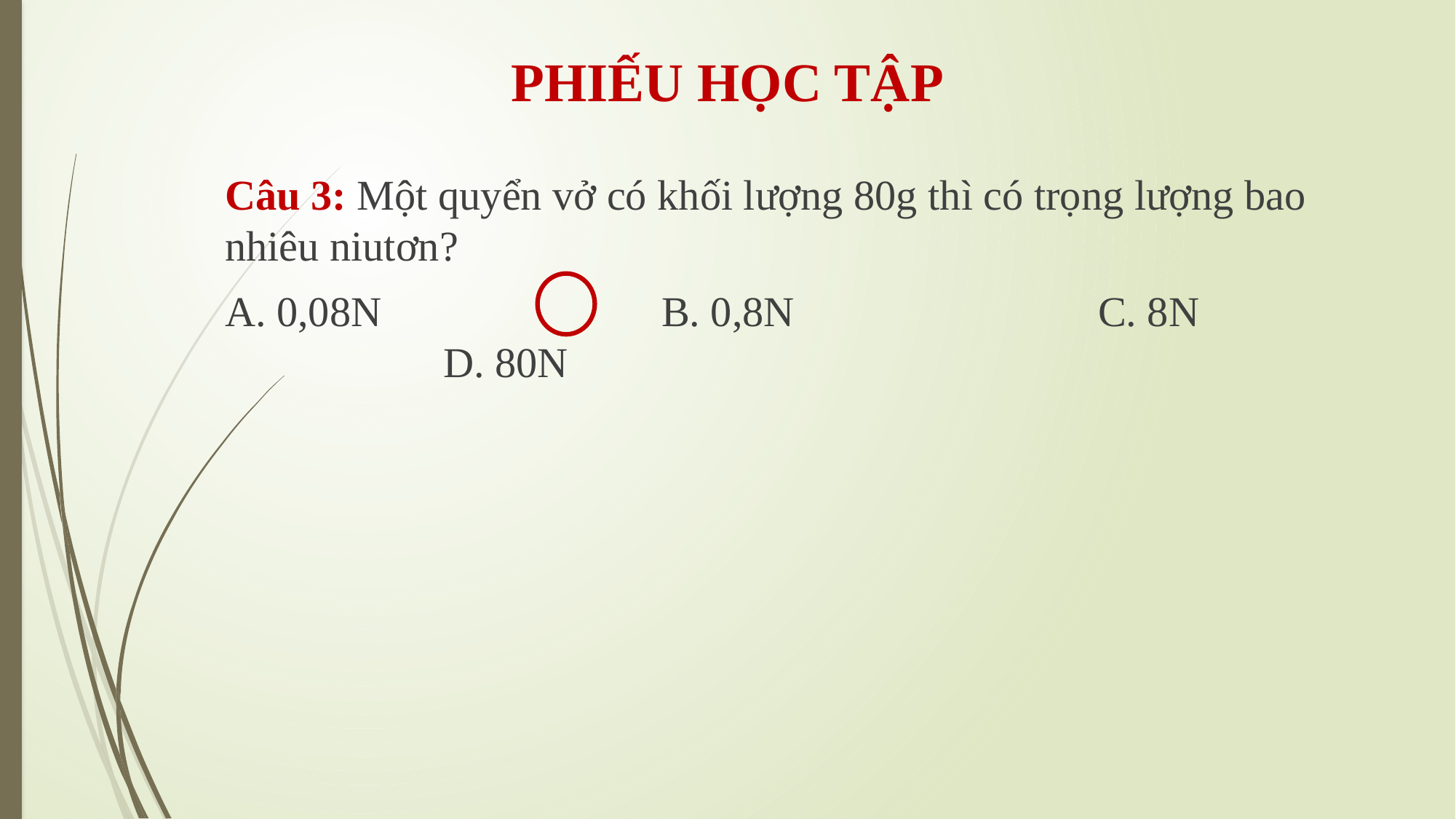

PHIẾU HỌC TẬP

Câu 3: Một quyển vở có khối lượng 80g thì có trọng lượng bao nhiêu niutơn?
A. 0,08N 			B. 0,8N			C. 8N				D. 80N